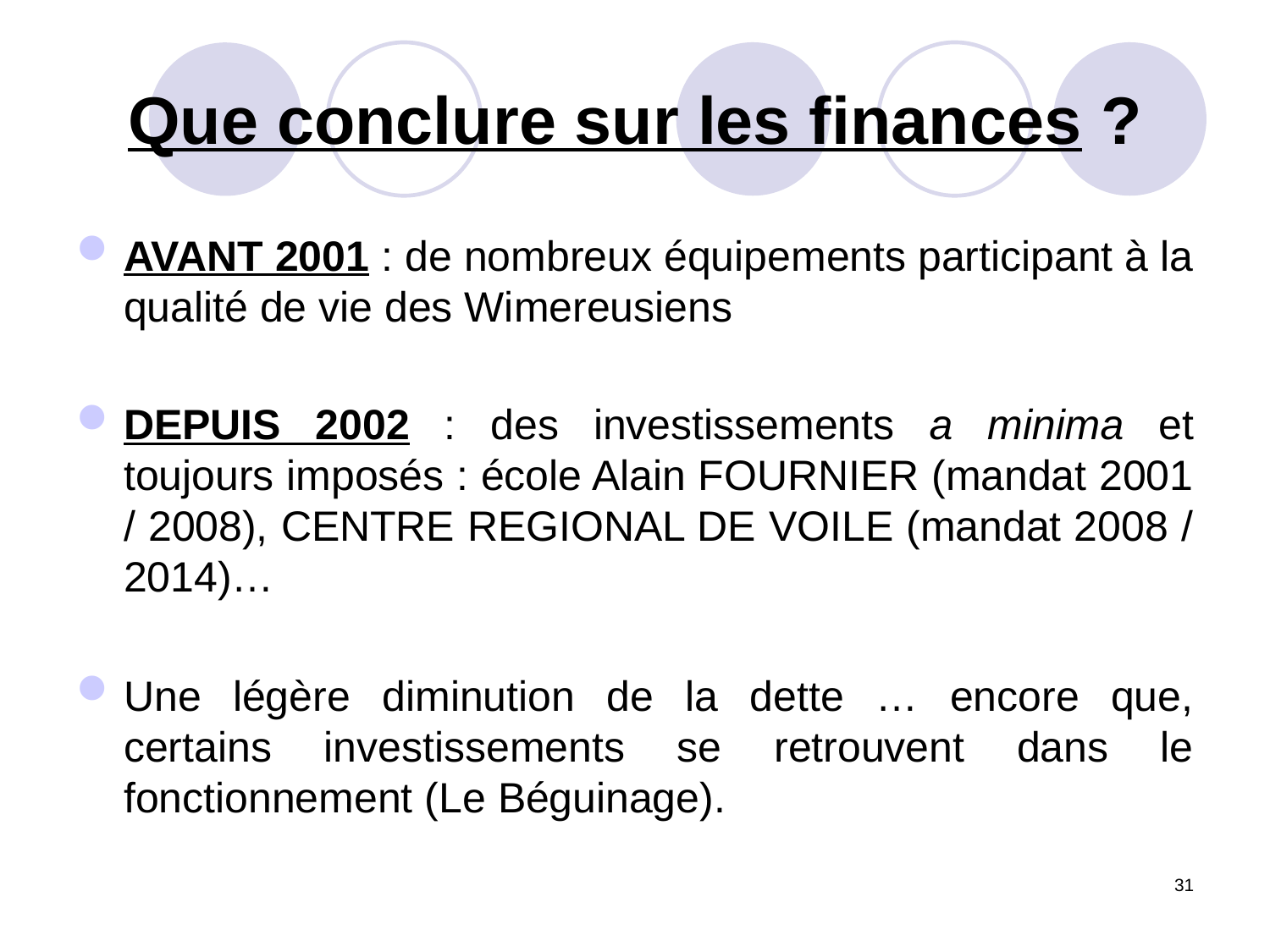

# Que conclure sur les finances ?
AVANT 2001 : de nombreux équipements participant à la qualité de vie des Wimereusiens

DEPUIS 2002 : des investissements a minima et toujours imposés : école Alain FOURNIER (mandat 2001 / 2008), CENTRE REGIONAL DE VOILE (mandat 2008 / 2014)…

Une légère diminution de la dette … encore que, certains investissements se retrouvent dans le fonctionnement (Le Béguinage).

31